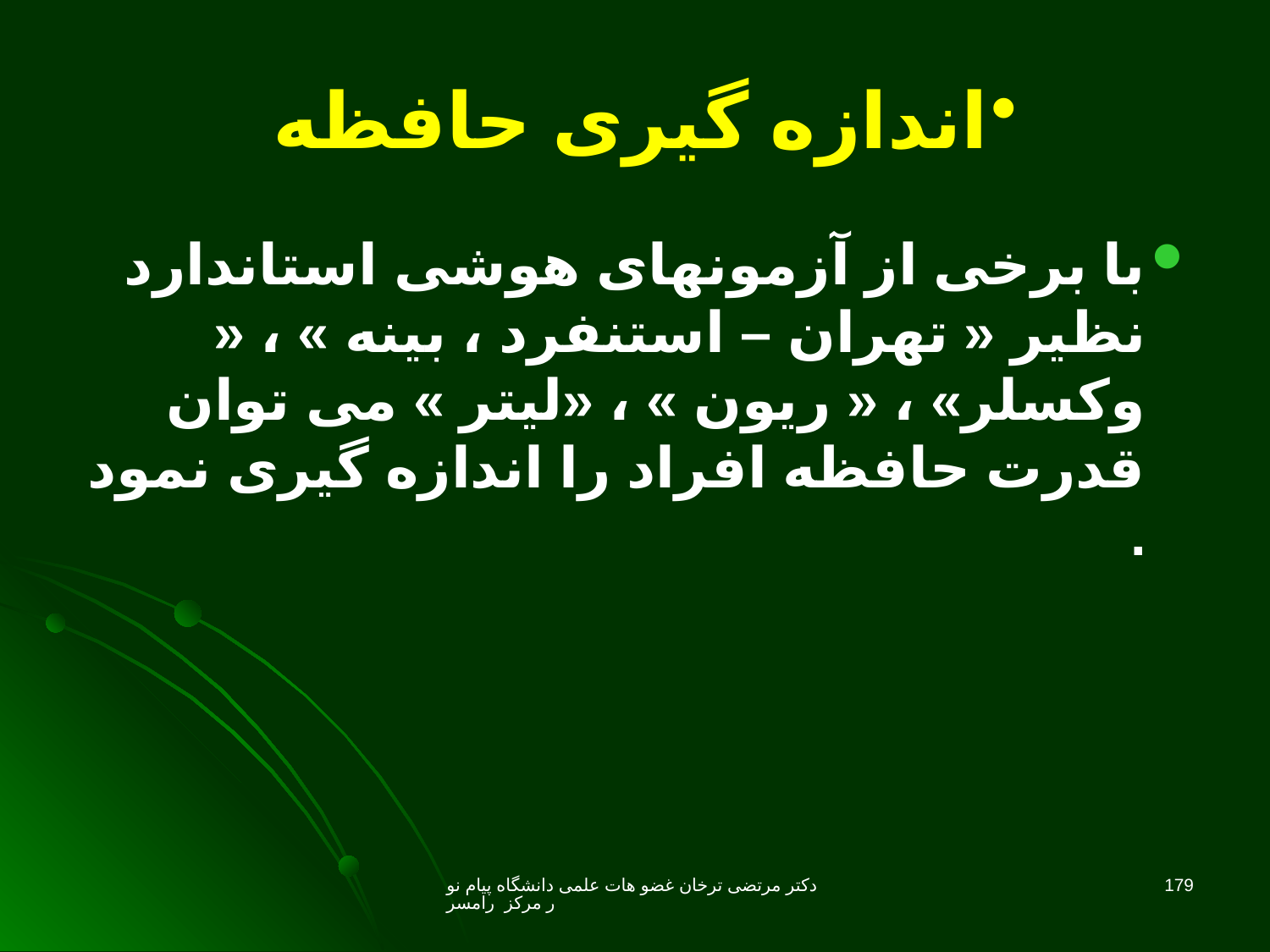

# اندازه گیری حافظه
با برخی از آزمونهای هوشی استاندارد نظیر « تهران – استنفرد ، بینه » ، « وکسلر» ، « ریون » ، «لیتر » می توان قدرت حافظه افراد را اندازه گیری نمود .
دکتر مرتضی ترخان غضو هات علمی دانشگاه پیام نور مرکز رامسر
179